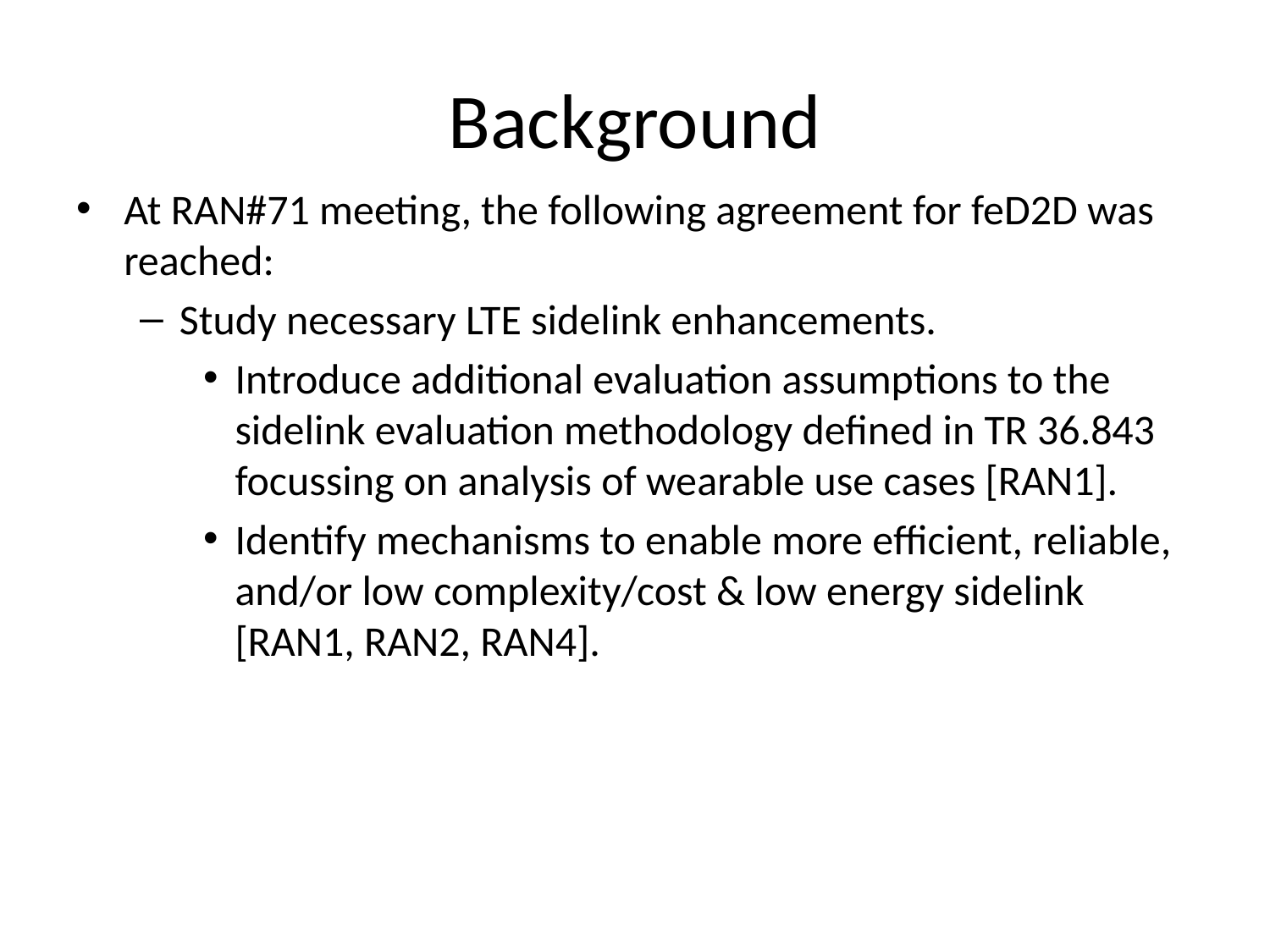

# Background
At RAN#71 meeting, the following agreement for feD2D was reached:
Study necessary LTE sidelink enhancements.
Introduce additional evaluation assumptions to the sidelink evaluation methodology defined in TR 36.843 focussing on analysis of wearable use cases [RAN1].
Identify mechanisms to enable more efficient, reliable, and/or low complexity/cost & low energy sidelink [RAN1, RAN2, RAN4].